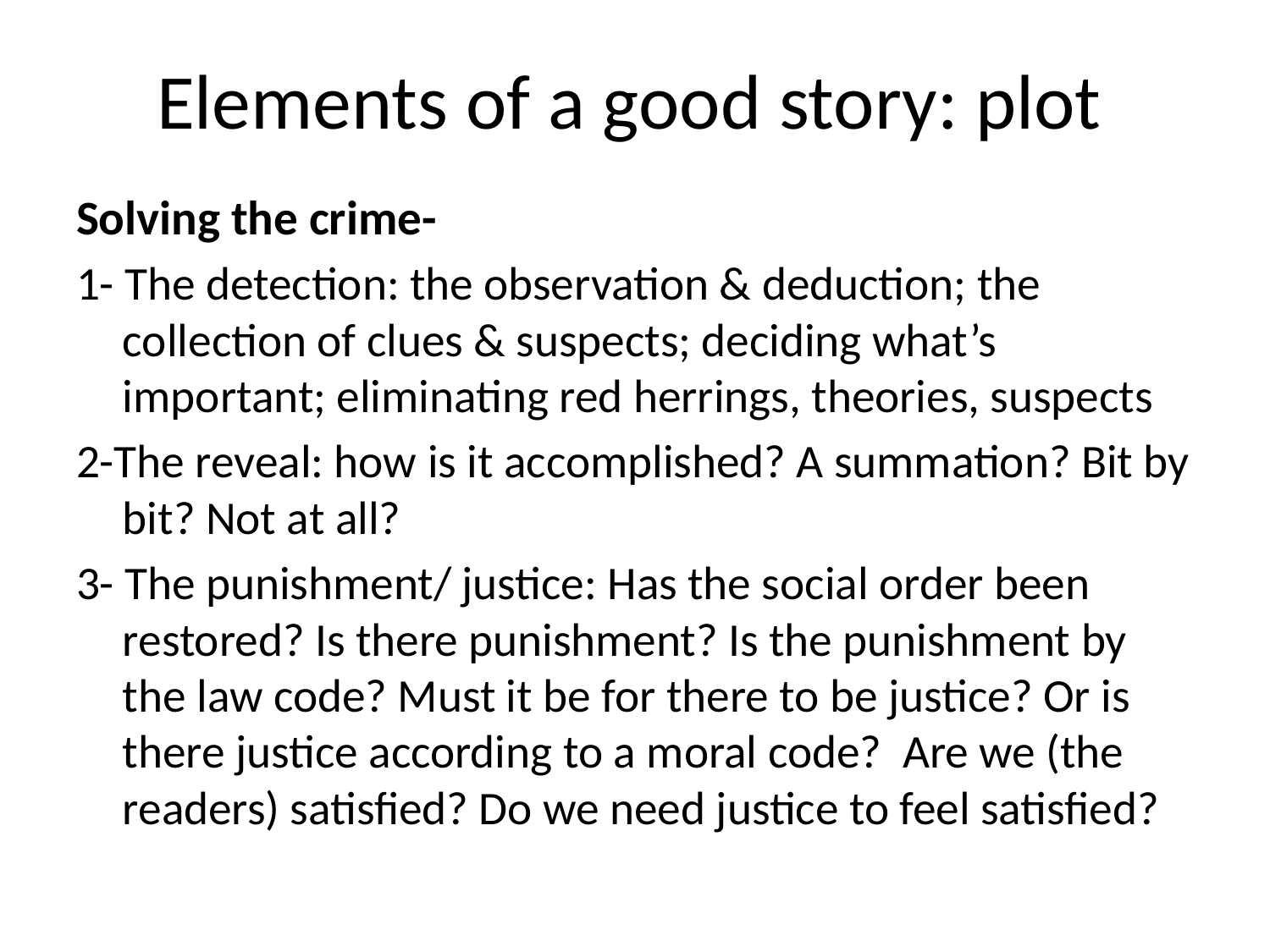

# Elements of a good story: plot
Solving the crime-
1- The detection: the observation & deduction; the collection of clues & suspects; deciding what’s important; eliminating red herrings, theories, suspects
2-The reveal: how is it accomplished? A summation? Bit by bit? Not at all?
3- The punishment/ justice: Has the social order been restored? Is there punishment? Is the punishment by the law code? Must it be for there to be justice? Or is there justice according to a moral code?  Are we (the readers) satisfied? Do we need justice to feel satisfied?